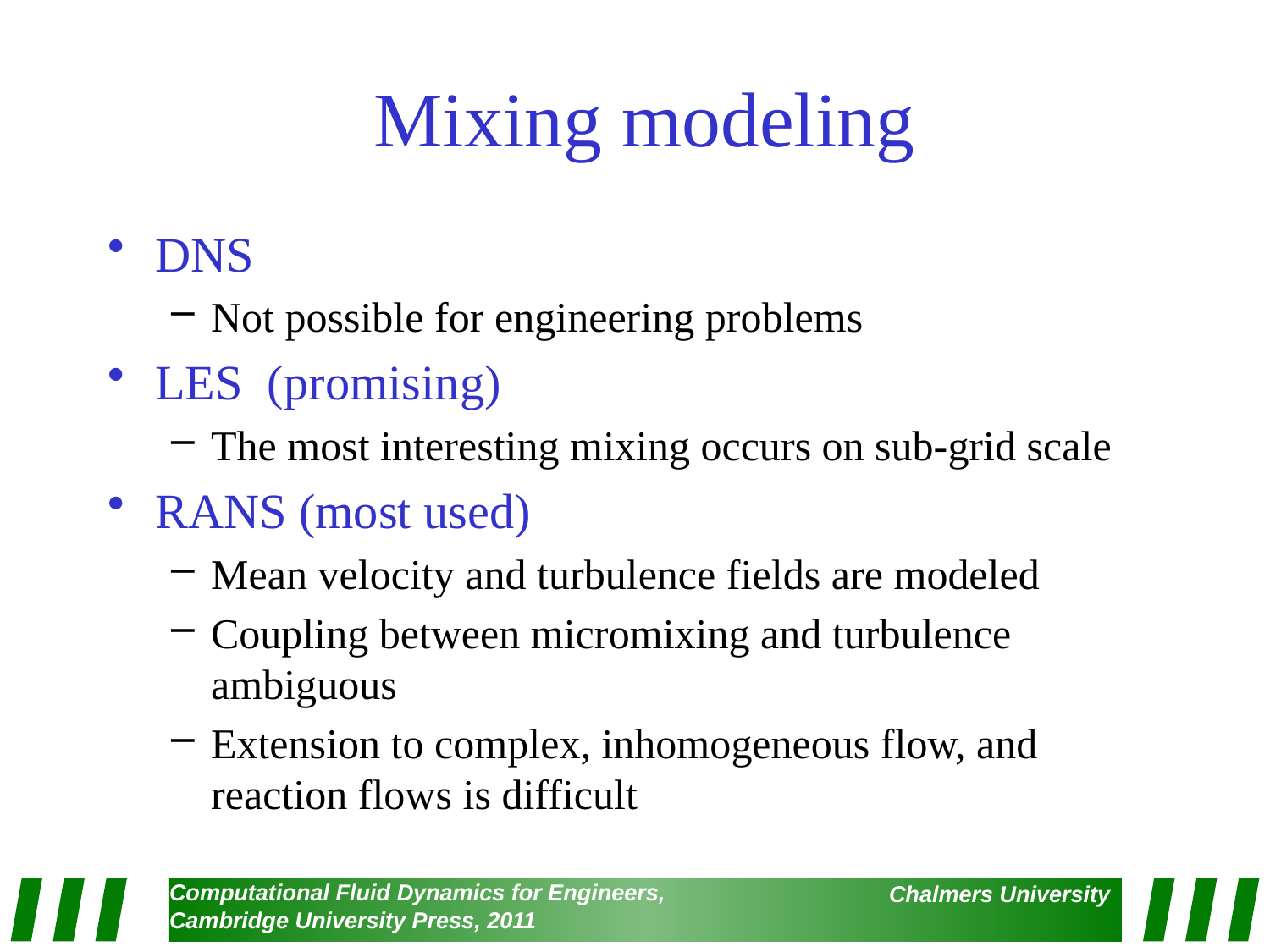

# Mixing modeling
DNS
Not possible for engineering problems
LES  (promising)
The most interesting mixing occurs on sub-grid scale
RANS (most used)
Mean velocity and turbulence fields are modeled
Coupling between micromixing and turbulence ambiguous
Extension to complex, inhomogeneous flow, and reaction flows is difficult